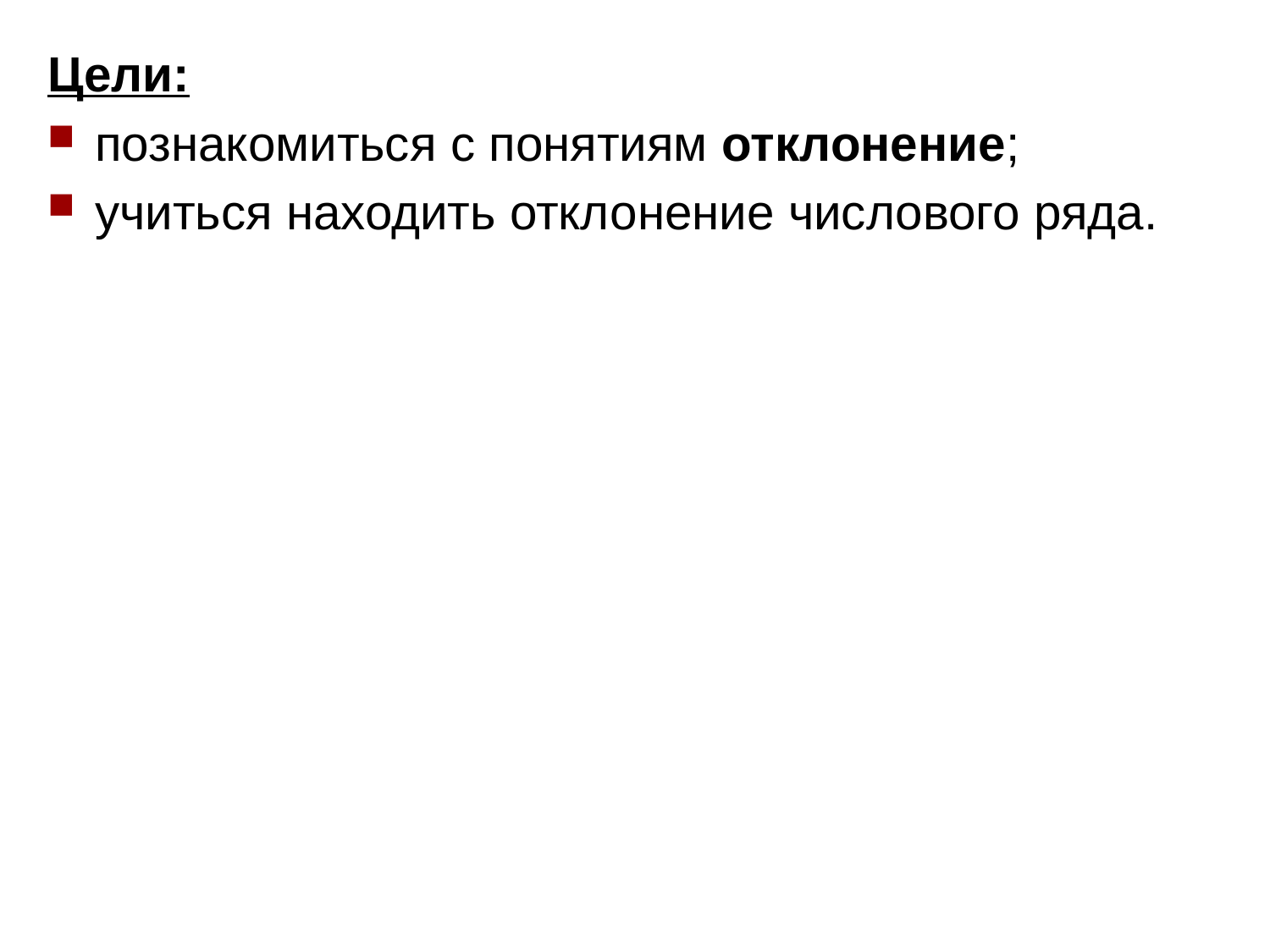

Цели:
познакомиться с понятиям отклонение;
учиться находить отклонение числового ряда.